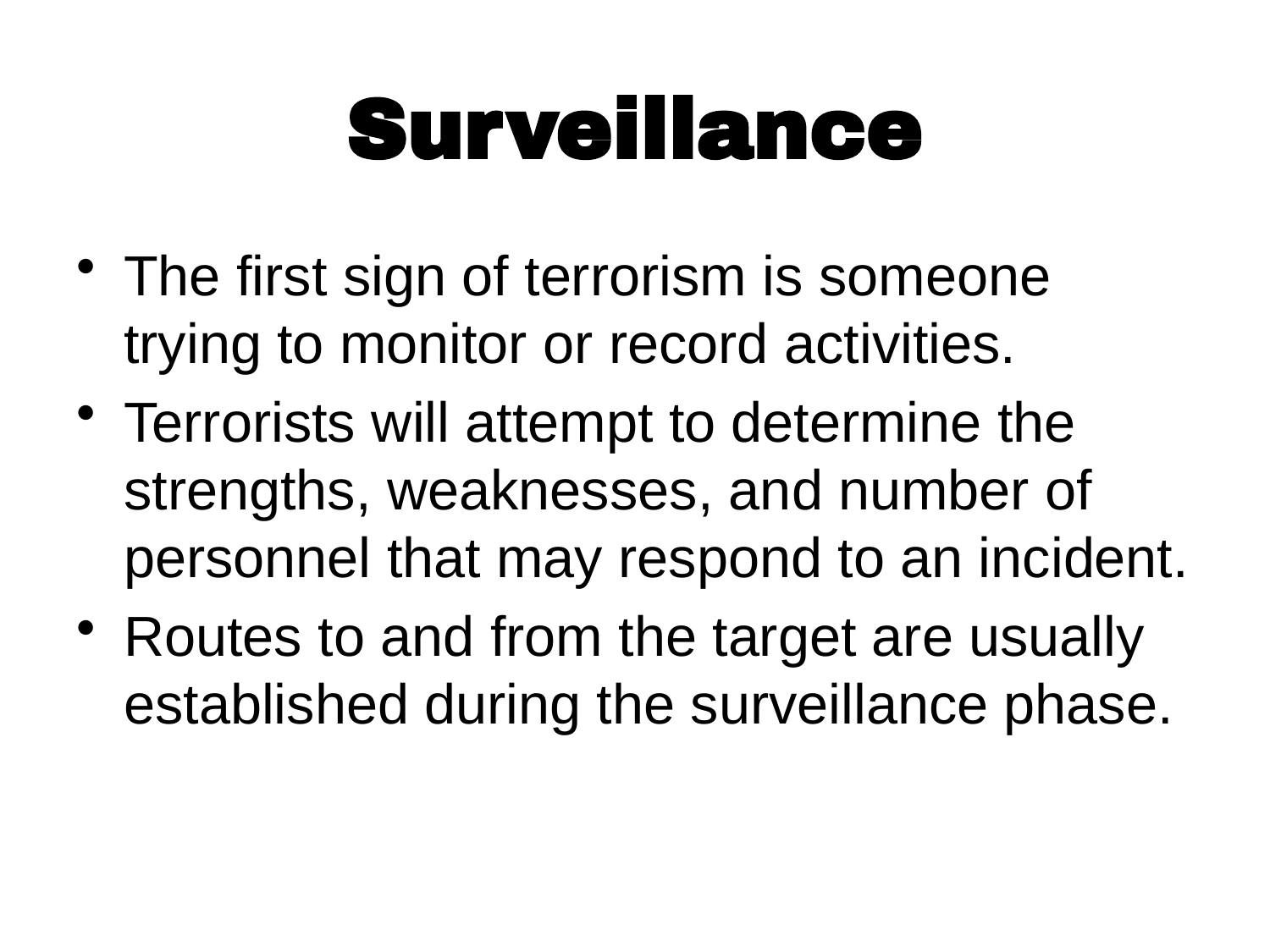

# Surveillance
The first sign of terrorism is someone trying to monitor or record activities.
Terrorists will attempt to determine the strengths, weaknesses, and number of personnel that may respond to an incident.
Routes to and from the target are usually established during the surveillance phase.